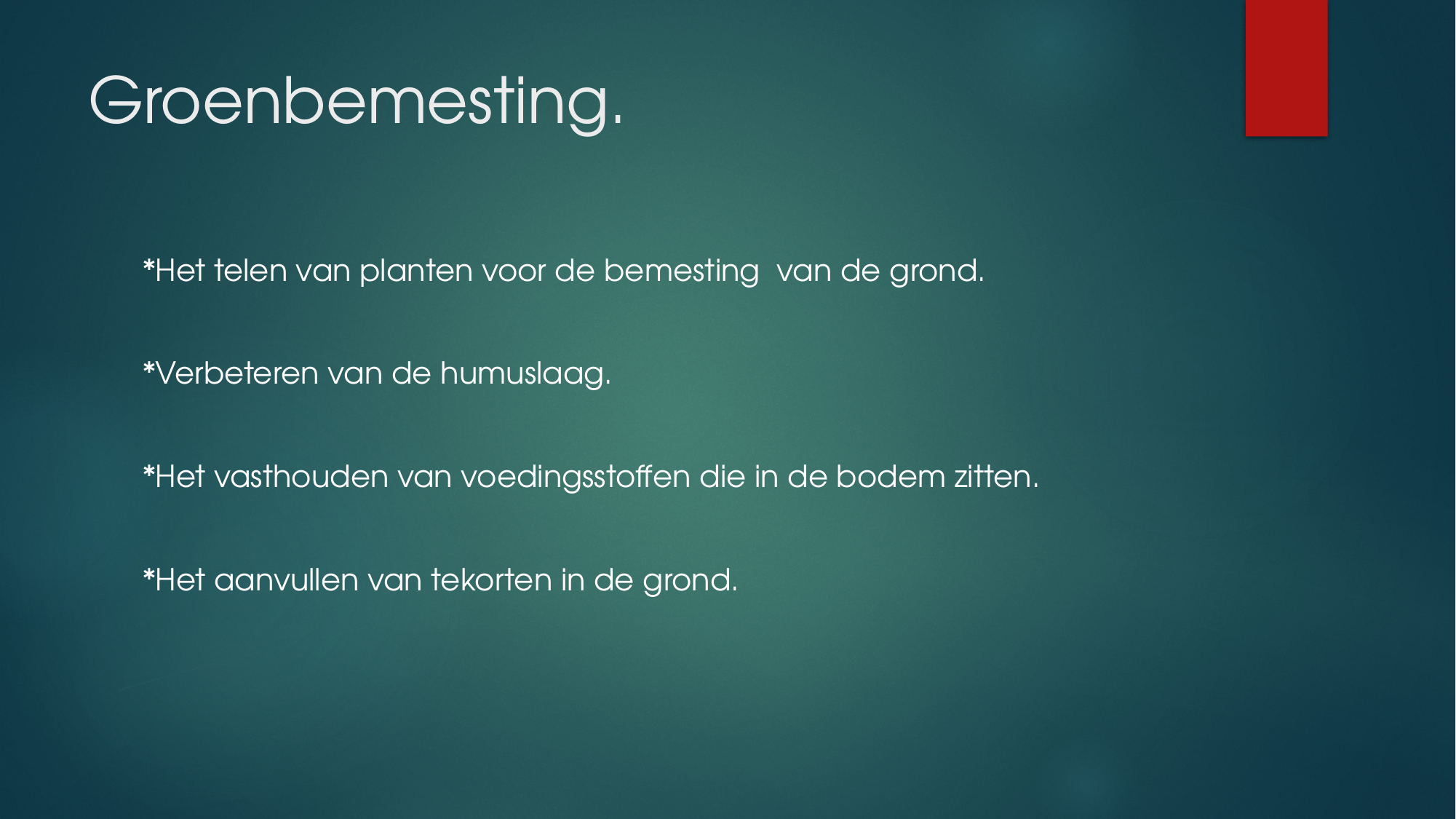

# Groenbemesting.
*Het telen van planten voor de bemesting  van de grond.

*Verbeteren van de humuslaag.

*Het vasthouden van voedingsstoffen die in de bodem zitten.

*Het aanvullen van tekorten in de grond.